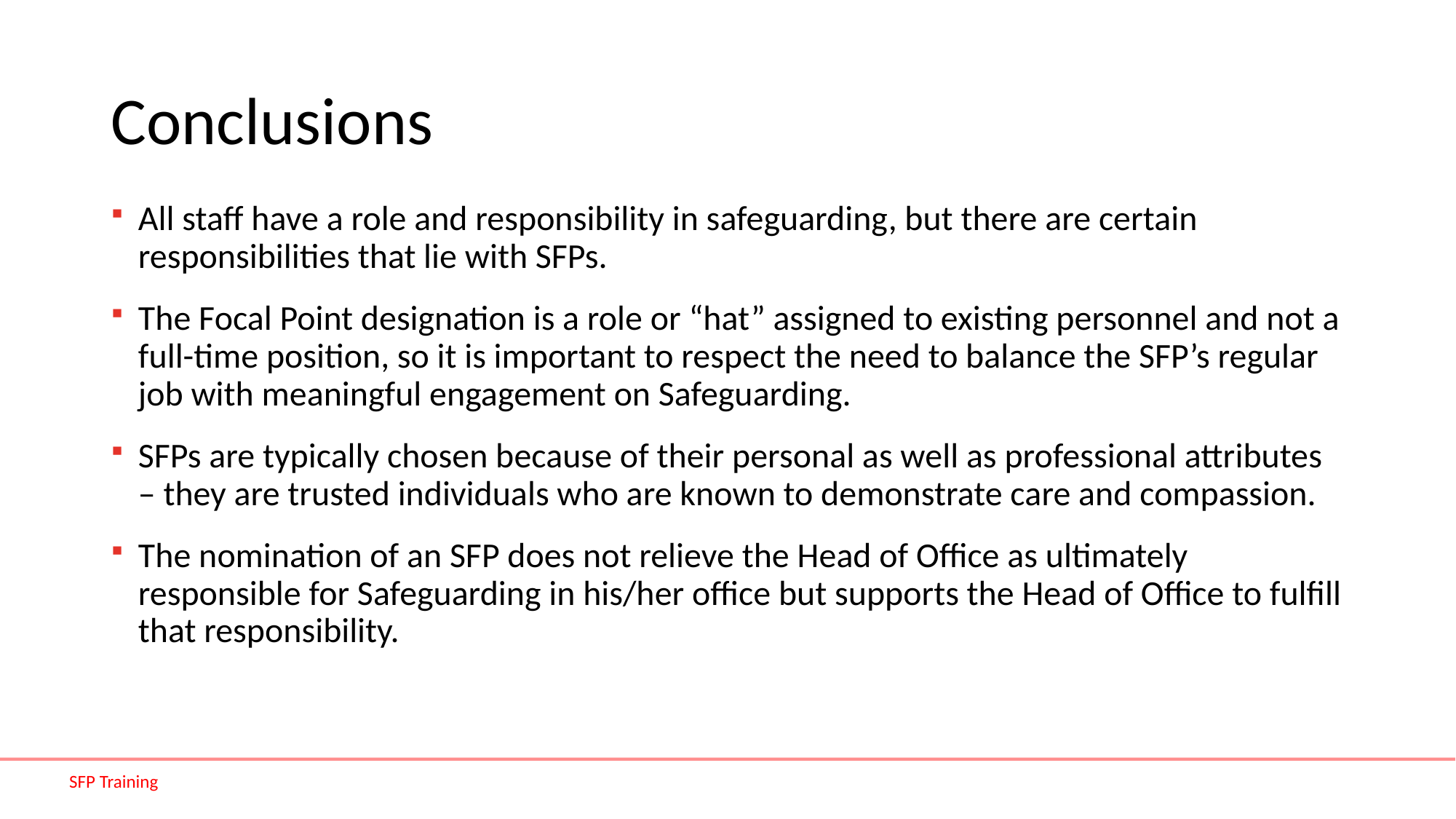

# Conclusions
All staff have a role and responsibility in safeguarding, but there are certain responsibilities that lie with SFPs.
The Focal Point designation is a role or “hat” assigned to existing personnel and not a full-time position, so it is important to respect the need to balance the SFP’s regular job with meaningful engagement on Safeguarding.
SFPs are typically chosen because of their personal as well as professional attributes – they are trusted individuals who are known to demonstrate care and compassion.
The nomination of an SFP does not relieve the Head of Office as ultimately responsible for Safeguarding in his/her office but supports the Head of Office to fulfill that responsibility.

SFP Training